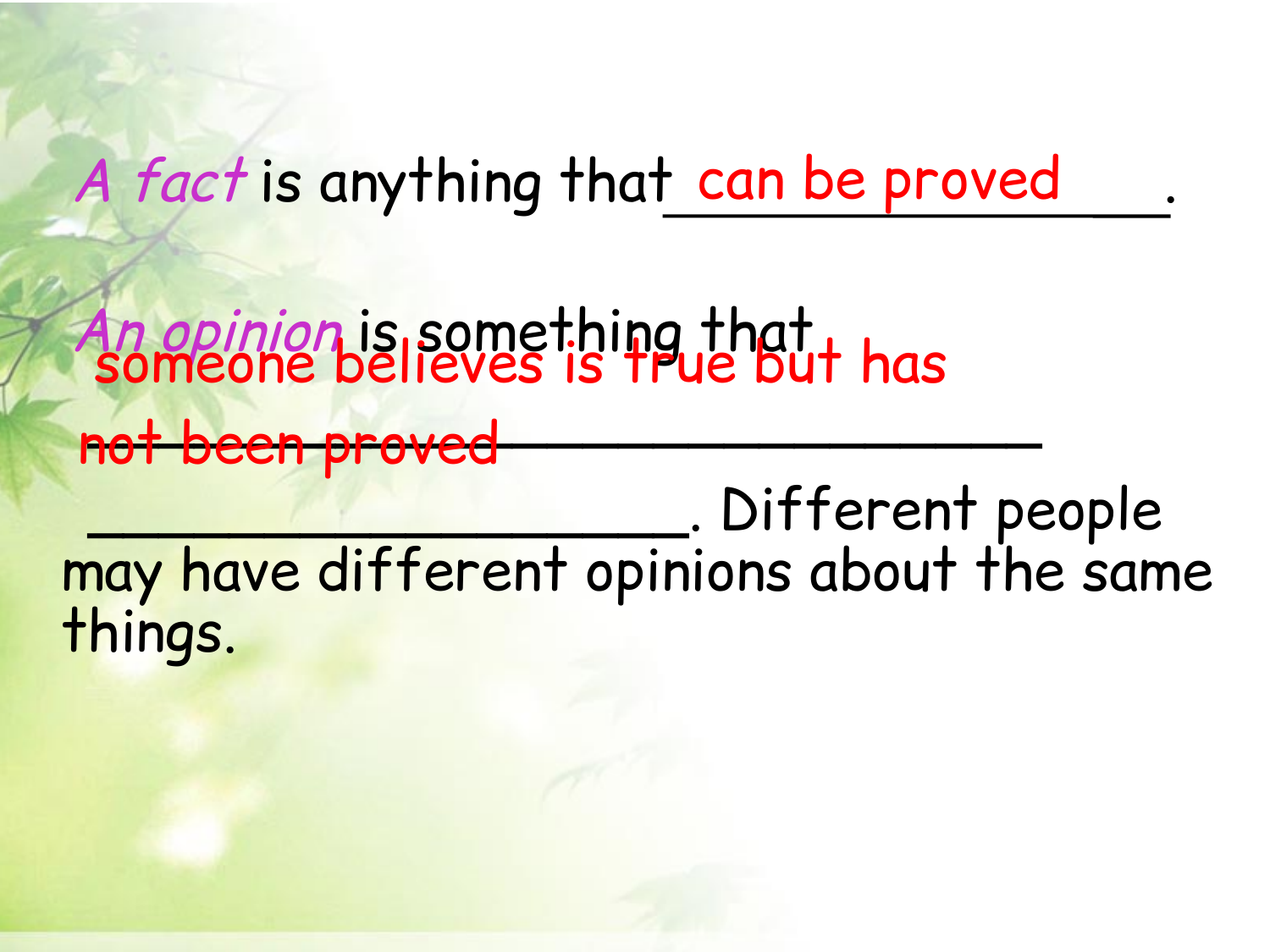

can be proved
  A fact is anything that                             .
  An opinion is something that
   ___________________________
   _________________. Different people may have different opinions about the same things.

 someone believes is true but has not been proved